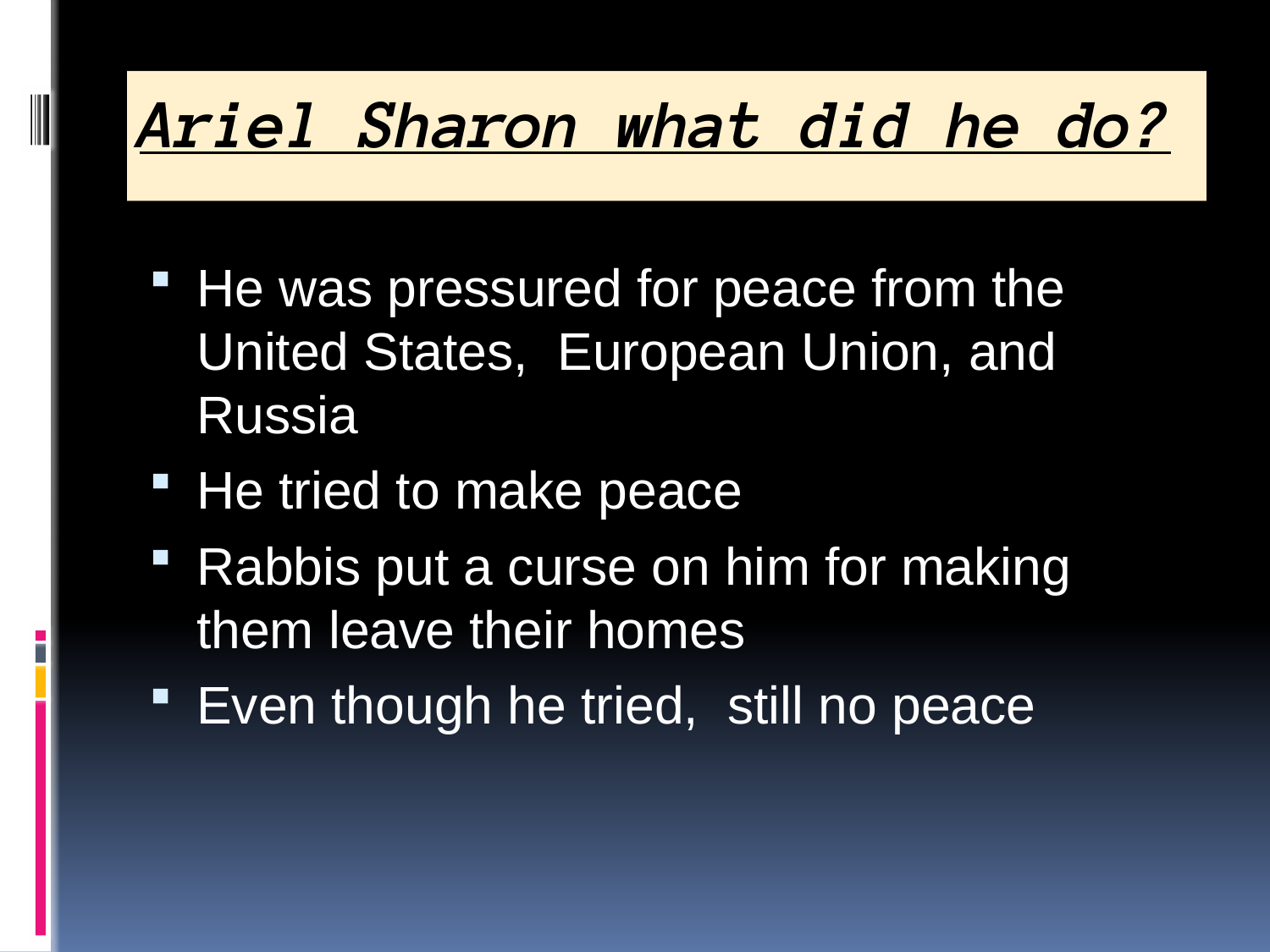

# Ariel Sharon what did he do?
He was pressured for peace from the United States,  European Union, and Russia
He tried to make peace
Rabbis put a curse on him for making them leave their homes
Even though he tried,  still no peace